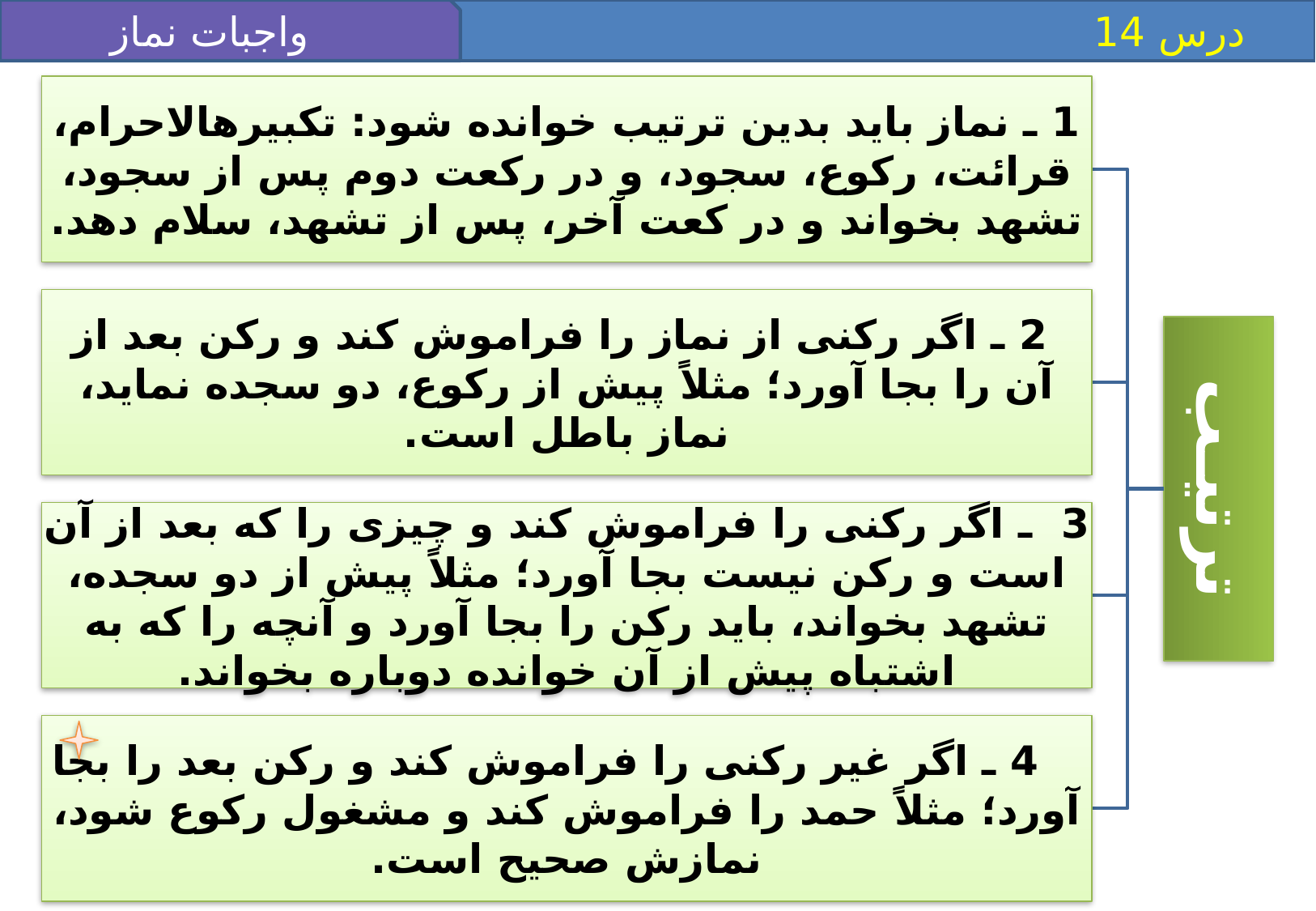

واجبات نماز 4
 درس 14
1 ـ نماز بايد بدين ترتيب خوانده شود: تكبيره‏الاحرام، قرائت، ركوع، سجود، و در ركعت دوم پس از سجود، تشهد بخواند و در كعت آخر، پس از تشهد، سلام دهد.

 2 ـ اگر ركنى از نماز را فراموش كند و ركن بعد از آن را بجا آورد؛ مثلاً پيش از ركوع، دو سجده نمايد، نماز باطل است.

ترتيـب

   4 ـ اگر غير ركنى را فراموش كند و ركن بعد را بجا آورد؛ مثلاً حمد را فراموش كند و مشغول ركوع شود، نمازش صحيح است.

3  ـ اگر ركنى را فراموش كند و چيزى را كه بعد از آن است و ركن نيست بجا آورد؛ مثلاً پيش از دو سجده، تشهد بخواند، بايد ركن را بجا آورد و آنچه را كه به اشتباه پيش از آن خوانده دوباره بخواند.